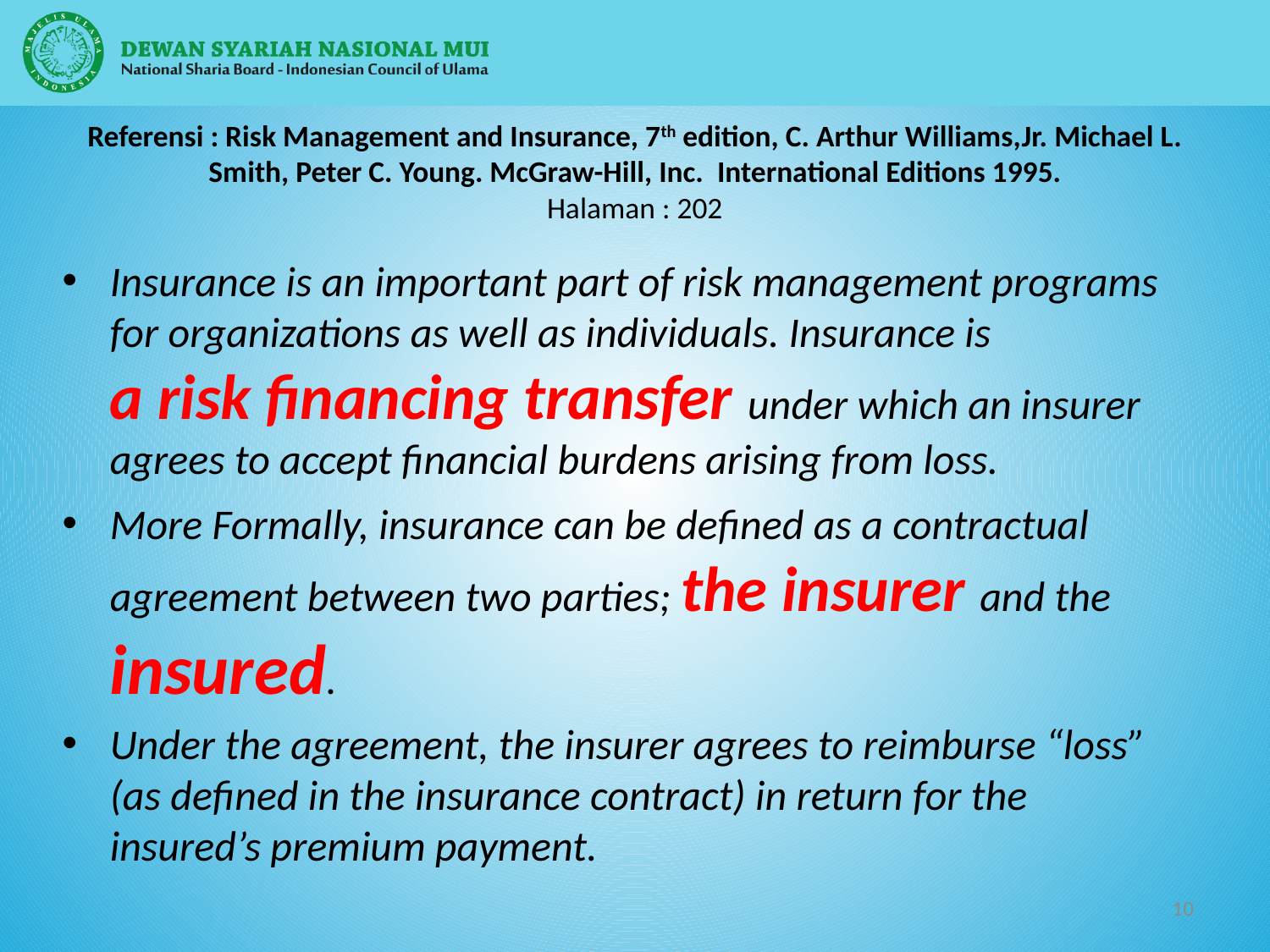

# Referensi : Risk Management and Insurance, 7th edition, C. Arthur Williams,Jr. Michael L. Smith, Peter C. Young. McGraw-Hill, Inc.  International Editions 1995. Halaman : 202
Insurance is an important part of risk management programs for organizations as well as individuals. Insurance is                 a risk financing transfer under which an insurer agrees to accept financial burdens arising from loss.
More Formally, insurance can be defined as a contractual agreement between two parties; the insurer and the insured.
Under the agreement, the insurer agrees to reimburse “loss” (as defined in the insurance contract) in return for the insured’s premium payment.

10